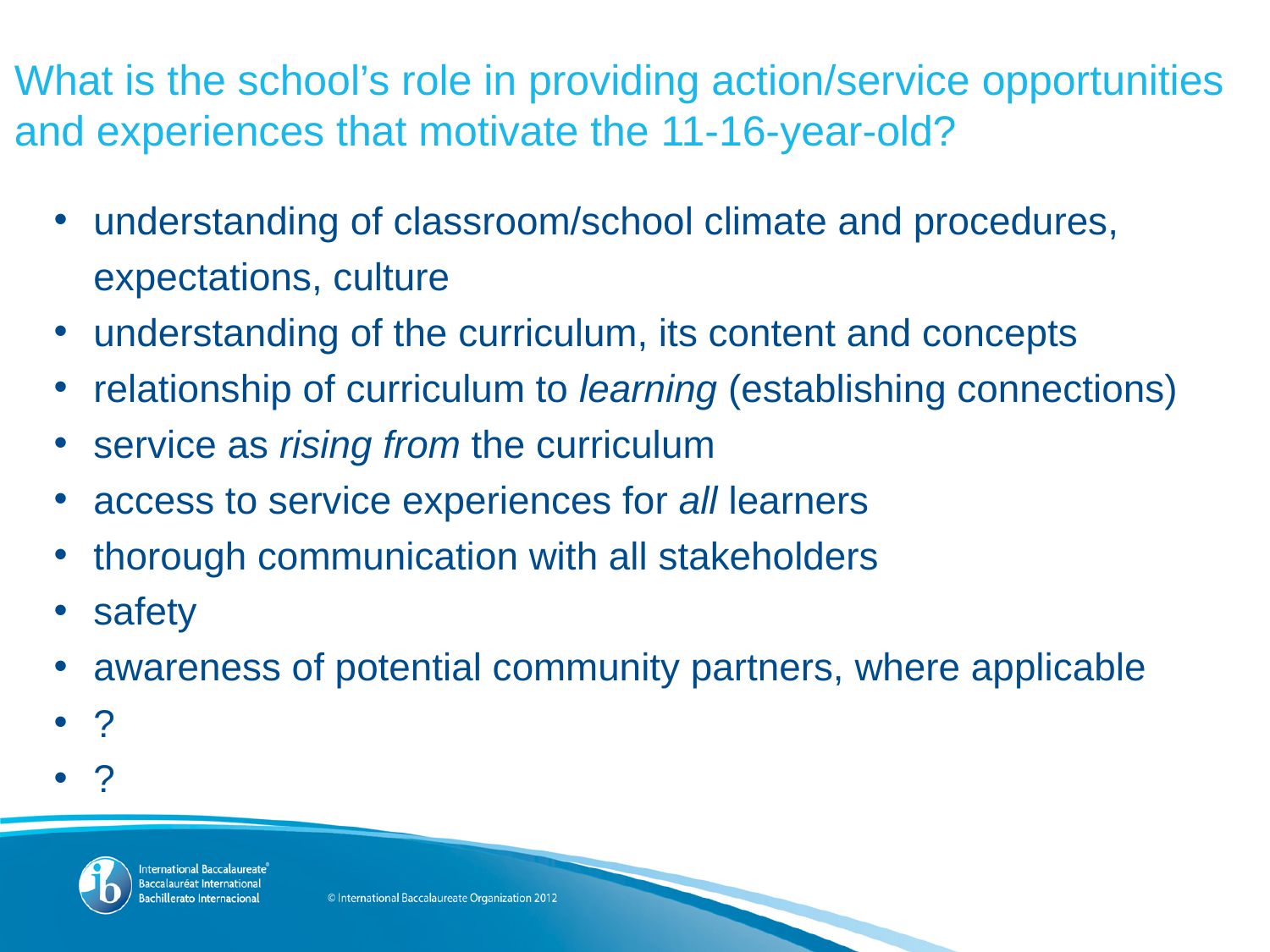

What is the school’s role in providing action/service opportunities and experiences that motivate the 11-16-year-old?
understanding of classroom/school climate and procedures, expectations, culture
understanding of the curriculum, its content and concepts
relationship of curriculum to learning (establishing connections)
service as rising from the curriculum
access to service experiences for all learners
thorough communication with all stakeholders
safety
awareness of potential community partners, where applicable
?
?